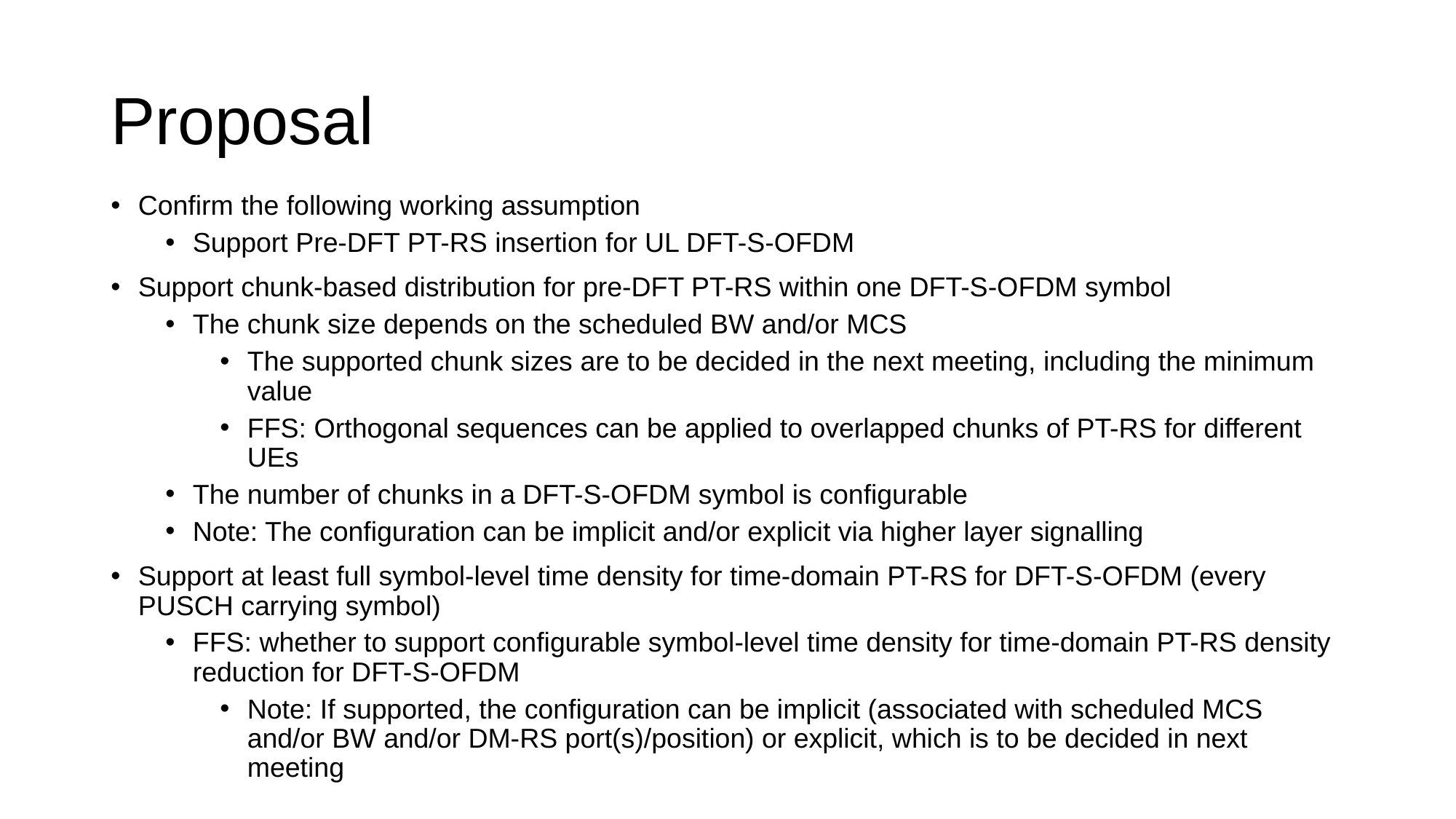

# Proposal
Confirm the following working assumption
Support Pre-DFT PT-RS insertion for UL DFT-S-OFDM
Support chunk-based distribution for pre-DFT PT-RS within one DFT-S-OFDM symbol
The chunk size depends on the scheduled BW and/or MCS
The supported chunk sizes are to be decided in the next meeting, including the minimum value
FFS: Orthogonal sequences can be applied to overlapped chunks of PT-RS for different UEs
The number of chunks in a DFT-S-OFDM symbol is configurable
Note: The configuration can be implicit and/or explicit via higher layer signalling
Support at least full symbol-level time density for time-domain PT-RS for DFT-S-OFDM (every PUSCH carrying symbol)
FFS: whether to support configurable symbol-level time density for time-domain PT-RS density reduction for DFT-S-OFDM
Note: If supported, the configuration can be implicit (associated with scheduled MCS and/or BW and/or DM-RS port(s)/position) or explicit, which is to be decided in next meeting